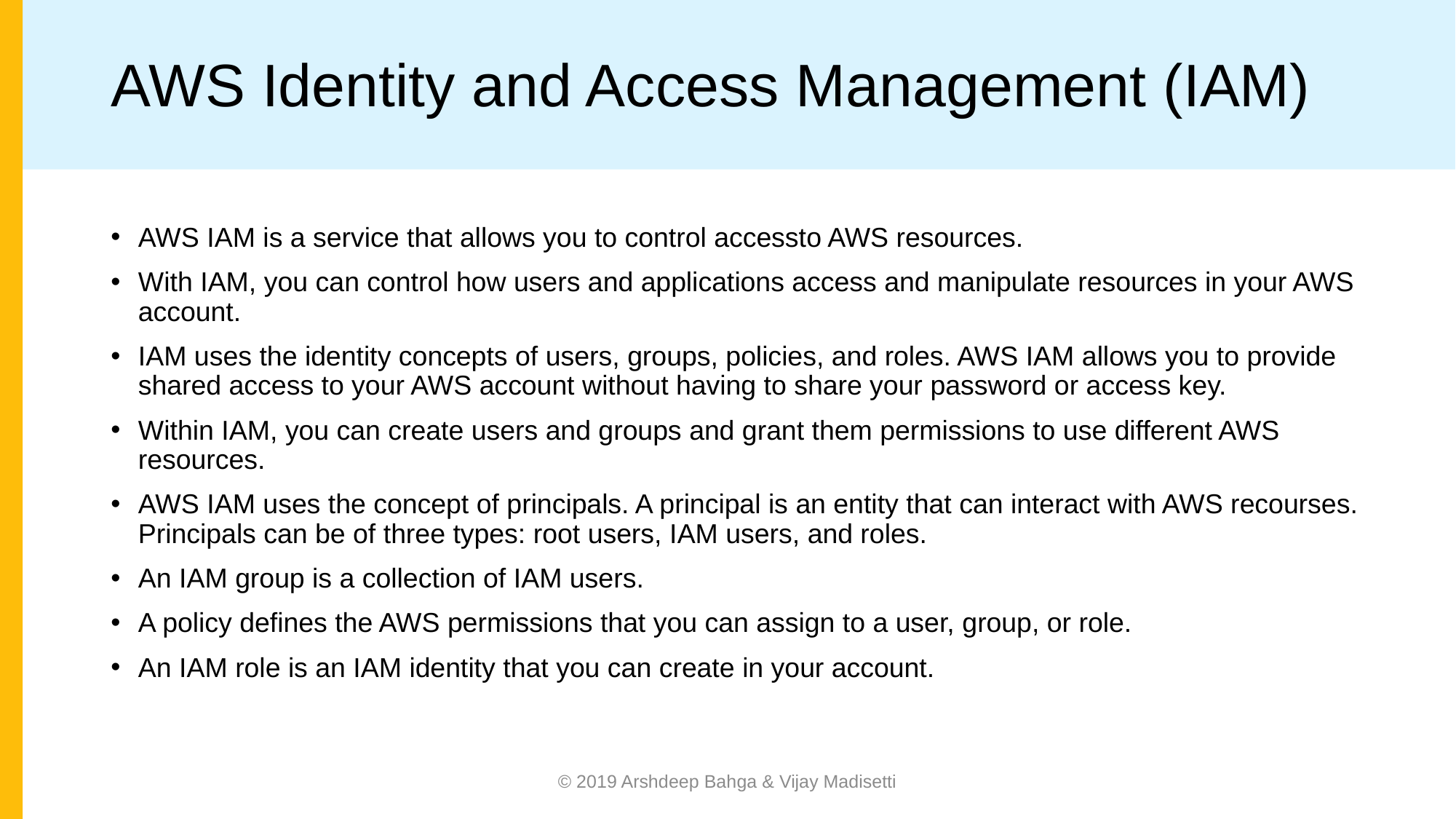

# AWS Identity and Access Management (IAM)
AWS IAM is a service that allows you to control accessto AWS resources.
With IAM, you can control how users and applications access and manipulate resources in your AWS account.
IAM uses the identity concepts of users, groups, policies, and roles. AWS IAM allows you to provide shared access to your AWS account without having to share your password or access key.
Within IAM, you can create users and groups and grant them permissions to use different AWS resources.
AWS IAM uses the concept of principals. A principal is an entity that can interact with AWS recourses. Principals can be of three types: root users, IAM users, and roles.
An IAM group is a collection of IAM users.
A policy defines the AWS permissions that you can assign to a user, group, or role.
An IAM role is an IAM identity that you can create in your account.

© 2019 Arshdeep Bahga & Vijay Madisetti